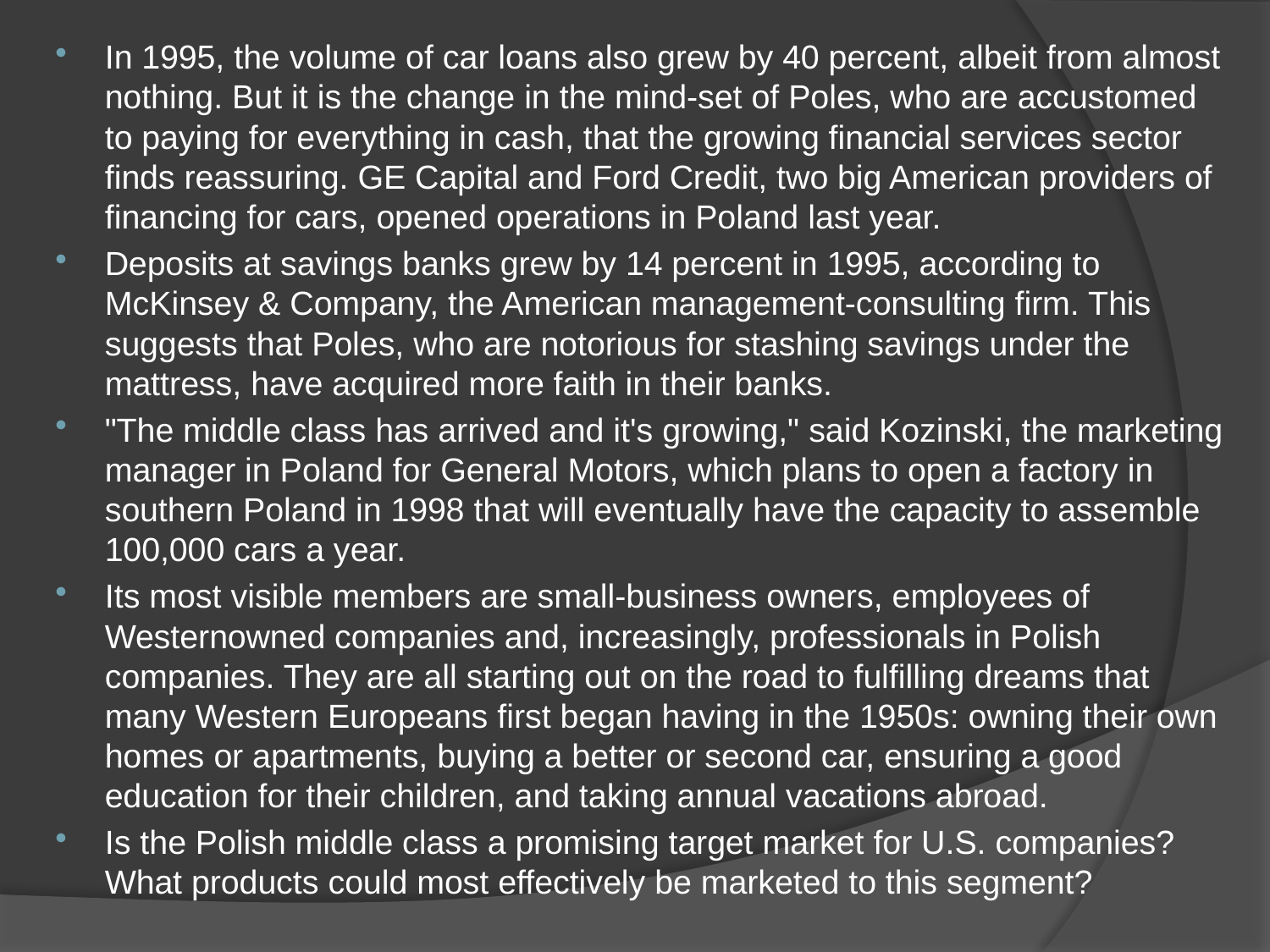

In 1995, the volume of car loans also grew by 40 percent, albeit from almost nothing. But it is the change in the mind-set of Poles, who are accustomed to paying for everything in cash, that the growing financial services sector finds reassuring. GE Capital and Ford Credit, two big American providers of financing for cars, opened operations in Poland last year.
Deposits at savings banks grew by 14 percent in 1995, according to McKinsey & Company, the American management-consulting firm. This suggests that Poles, who are notorious for stashing savings under the mattress, have acquired more faith in their banks.
"The middle class has arrived and it's growing," said Kozinski, the marketing manager in Poland for General Motors, which plans to open a factory in southern Poland in 1998 that will eventually have the capacity to assemble 100,000 cars a year.
Its most visible members are small-business owners, employees of Westernowned companies and, increasingly, professionals in Polish companies. They are all starting out on the road to fulfilling dreams that many Western Europeans first began having in the 1950s: owning their own homes or apartments, buying a better or second car, ensuring a good education for their children, and taking annual vacations abroad.
Is the Polish middle class a promising target market for U.S. companies? What products could most effectively be marketed to this segment?